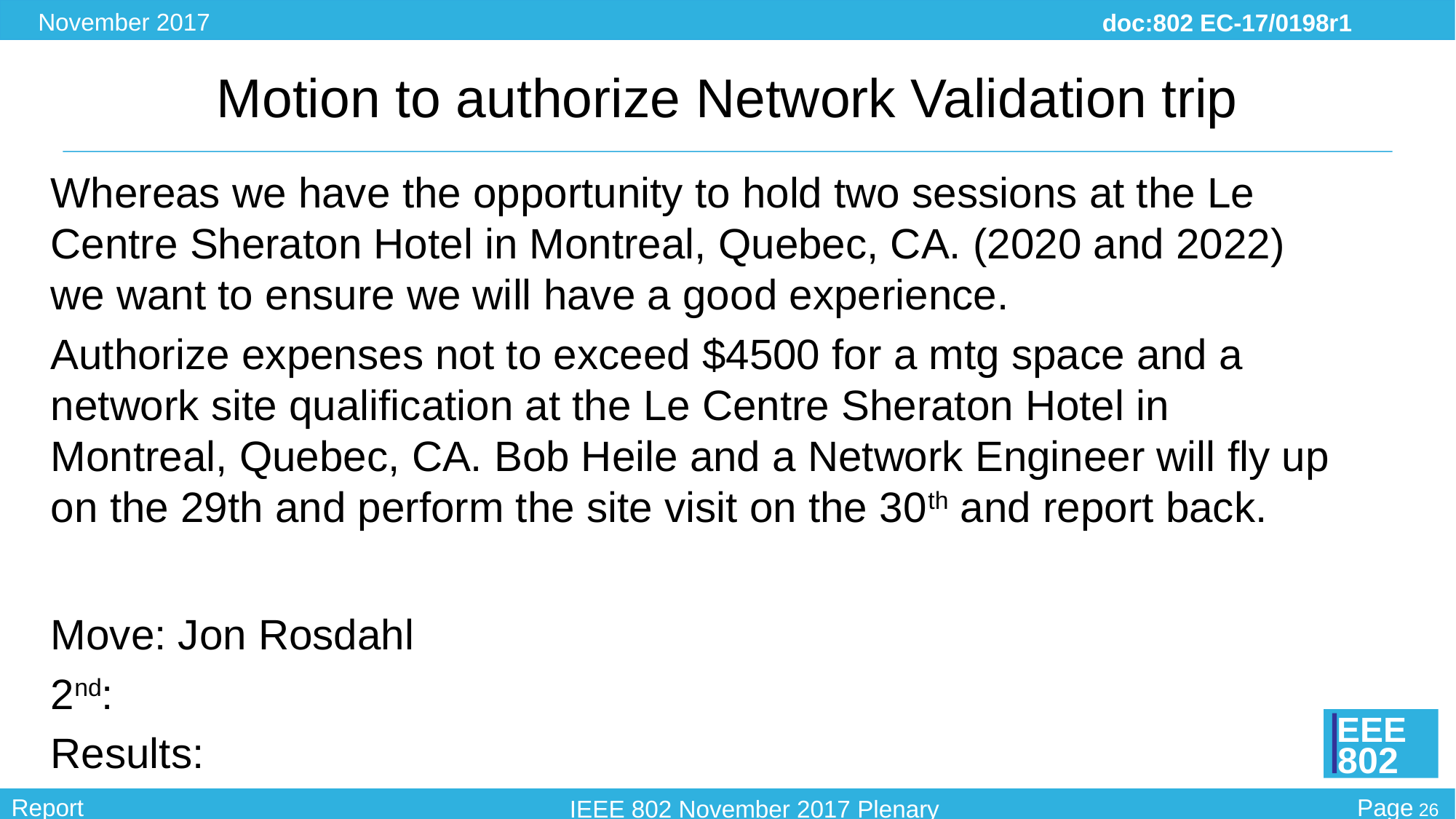

# Motion to authorize Network Validation trip
Whereas we have the opportunity to hold two sessions at the Le Centre Sheraton Hotel in Montreal, Quebec, CA. (2020 and 2022) we want to ensure we will have a good experience.
Authorize expenses not to exceed $4500 for a mtg space and a network site qualification at the Le Centre Sheraton Hotel in Montreal, Quebec, CA. Bob Heile and a Network Engineer will fly up on the 29th and perform the site visit on the 30th and report back.

Move: Jon Rosdahl
2nd:
Results: